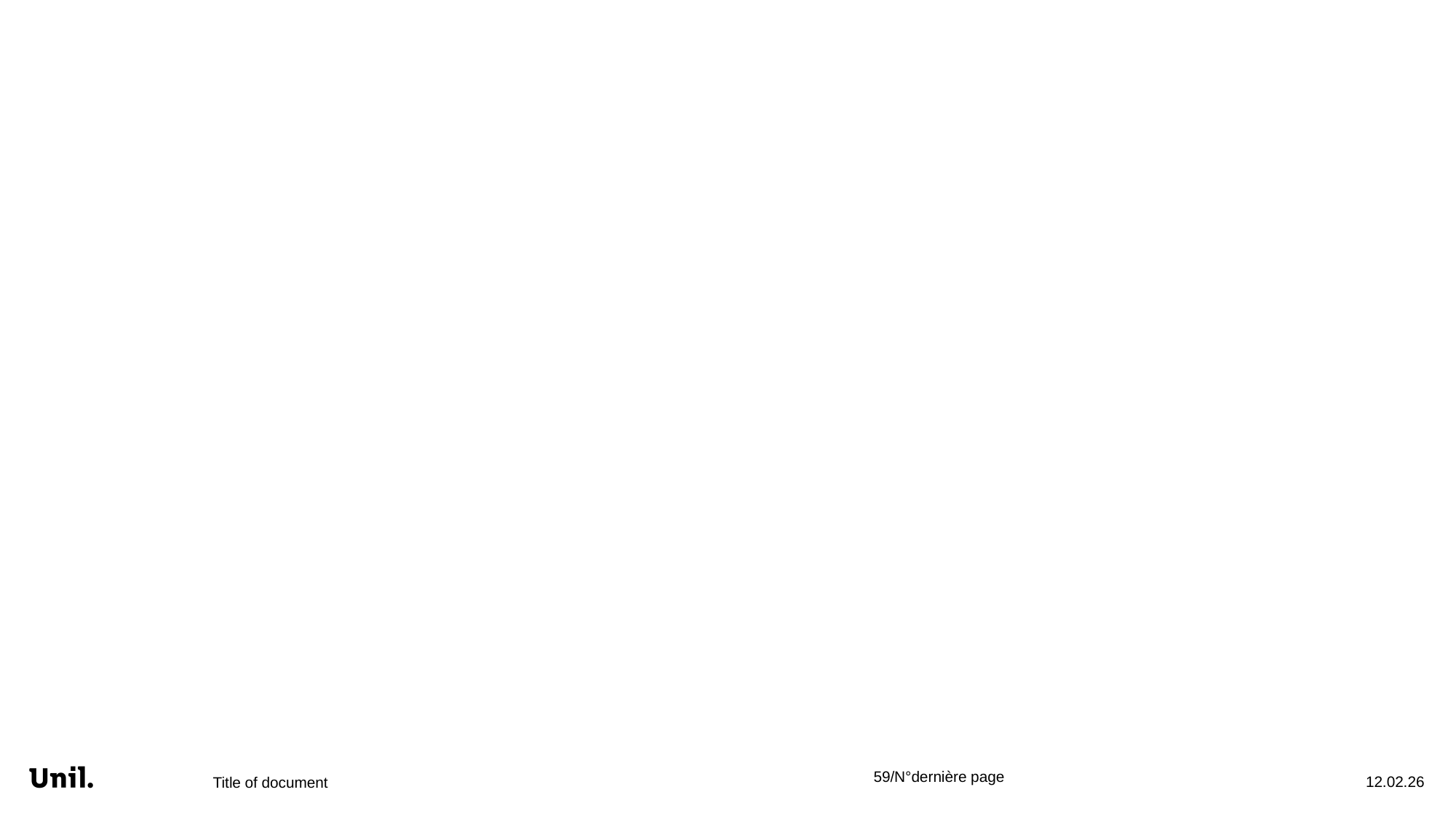

#

Title of document
12.02.26
59/N°dernière page